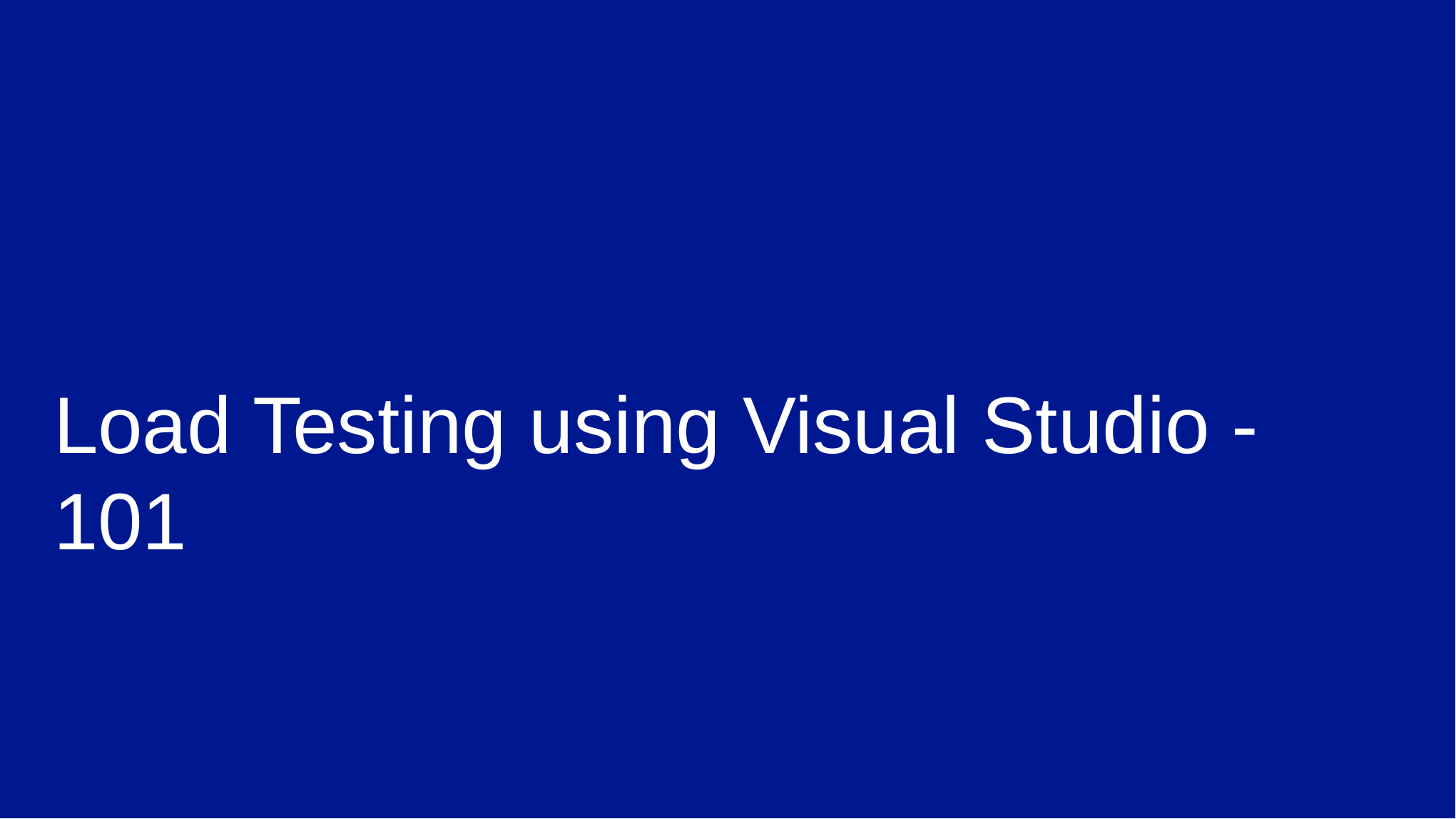

# Load Testing using Visual Studio - 101